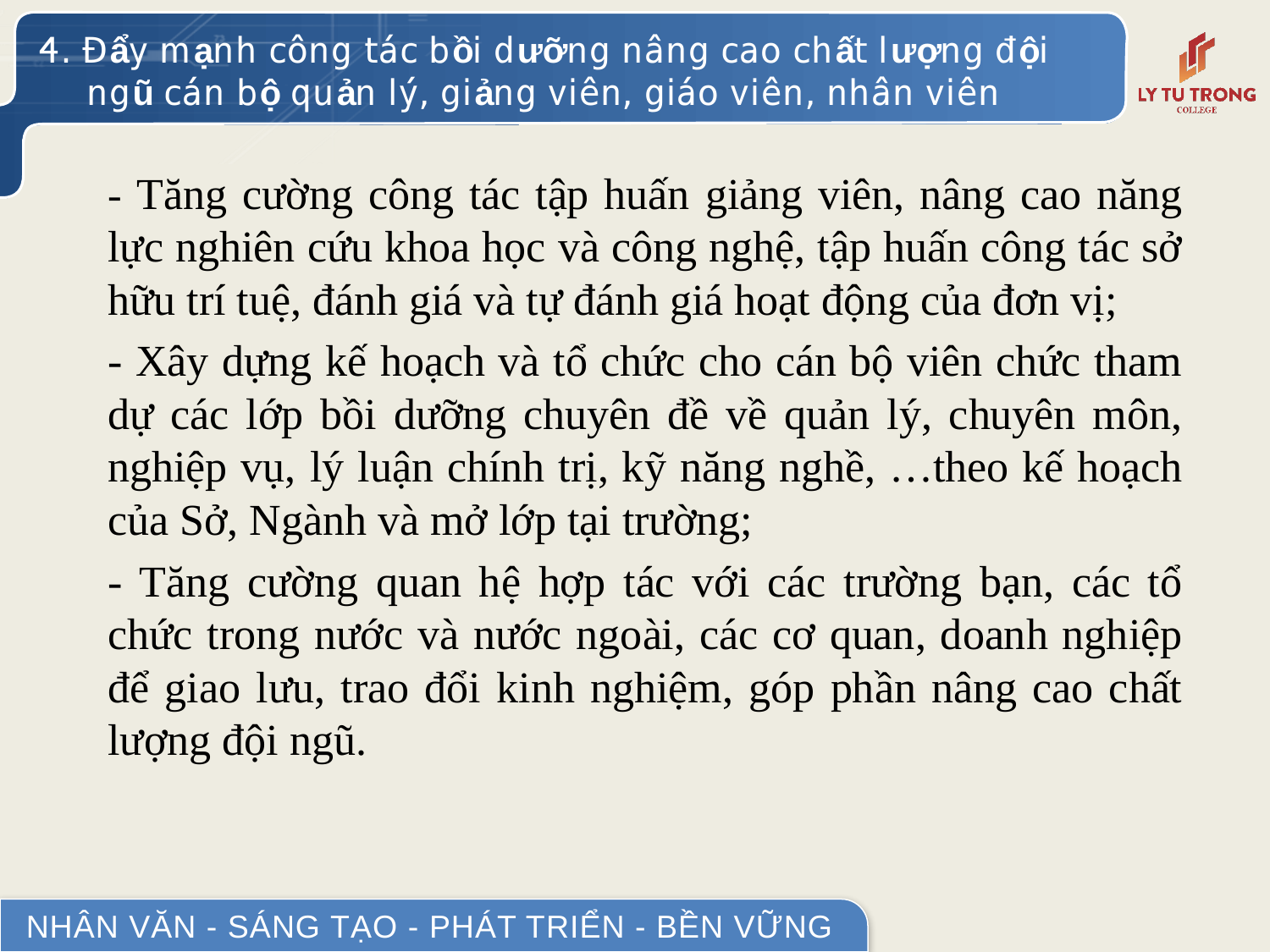

4. Đẩy mạnh công tác bồi dưỡng nâng cao chất lượng đội ngũ cán bộ quản lý, giảng viên, giáo viên, nhân viên
- Tăng cường công tác tập huấn giảng viên, nâng cao năng lực nghiên cứu khoa học và công nghệ, tập huấn công tác sở hữu trí tuệ, đánh giá và tự đánh giá hoạt động của đơn vị;
- Xây dựng kế hoạch và tổ chức cho cán bộ viên chức tham dự các lớp bồi dưỡng chuyên đề về quản lý, chuyên môn, nghiệp vụ, lý luận chính trị, kỹ năng nghề, …theo kế hoạch của Sở, Ngành và mở lớp tại trường;
- Tăng cường quan hệ hợp tác với các trường bạn, các tổ chức trong nước và nước ngoài, các cơ quan, doanh nghiệp để giao lưu, trao đổi kinh nghiệm, góp phần nâng cao chất lượng đội ngũ.